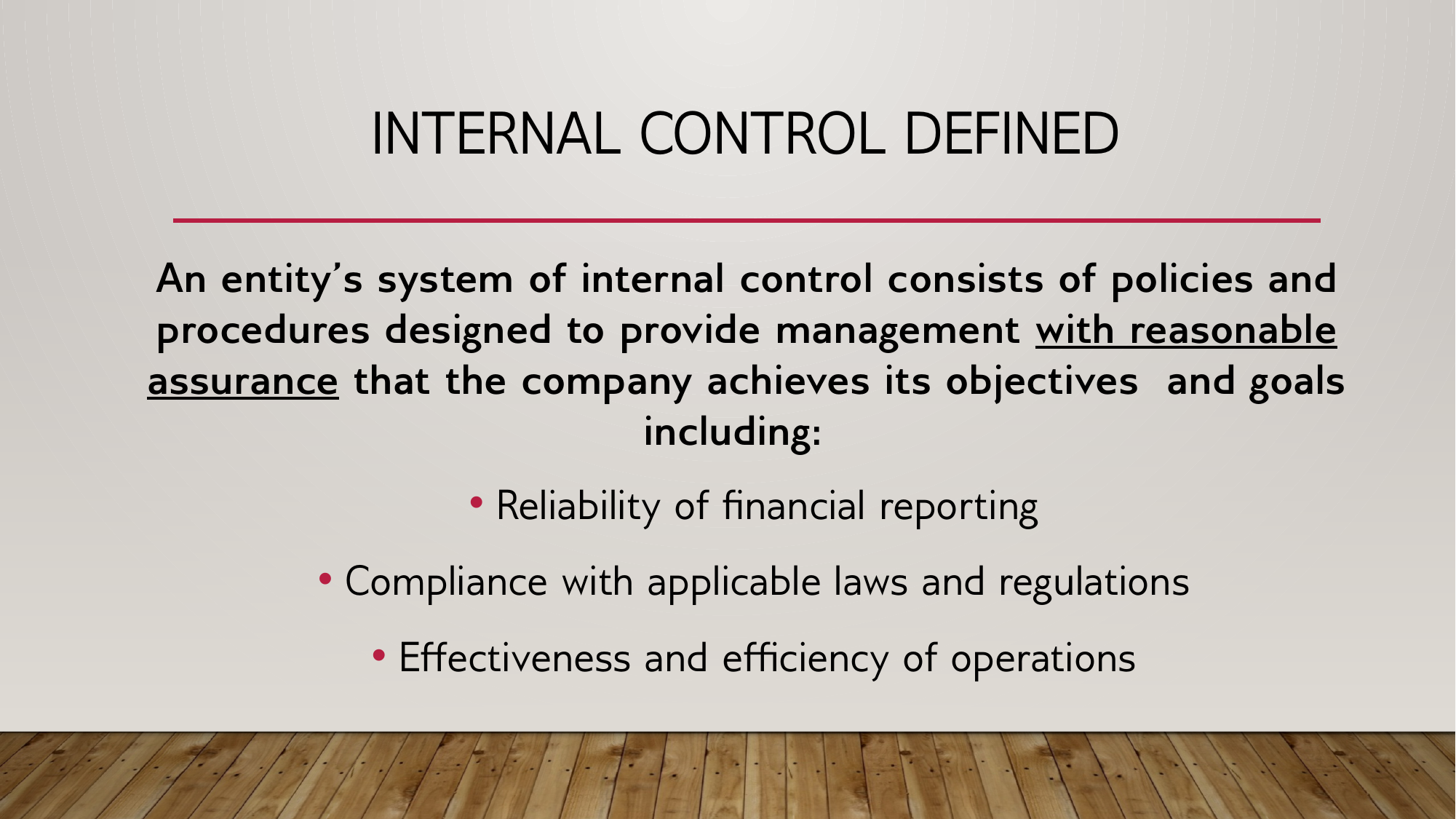

# Internal Control Defined
An entity’s system of internal control consists of policies and procedures designed to provide management with reasonable assurance that the company achieves its objectives  and goals including:
Reliability of financial reporting
Compliance with applicable laws and regulations
Effectiveness and efficiency of operations